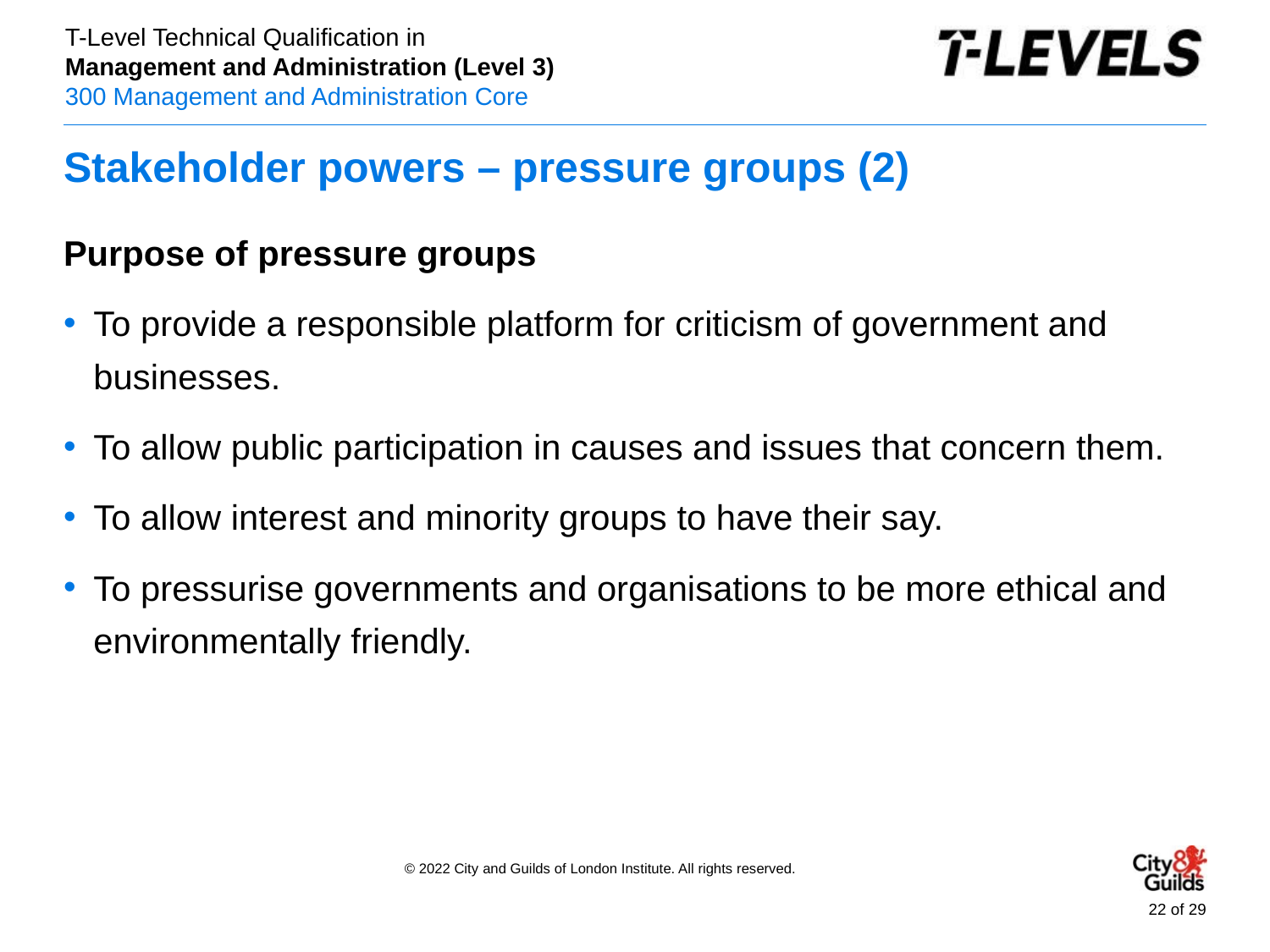

# Stakeholder powers – pressure groups (2)
Purpose of pressure groups
To provide a responsible platform for criticism of government and businesses.
To allow public participation in causes and issues that concern them.
To allow interest and minority groups to have their say.
To pressurise governments and organisations to be more ethical and environmentally friendly.